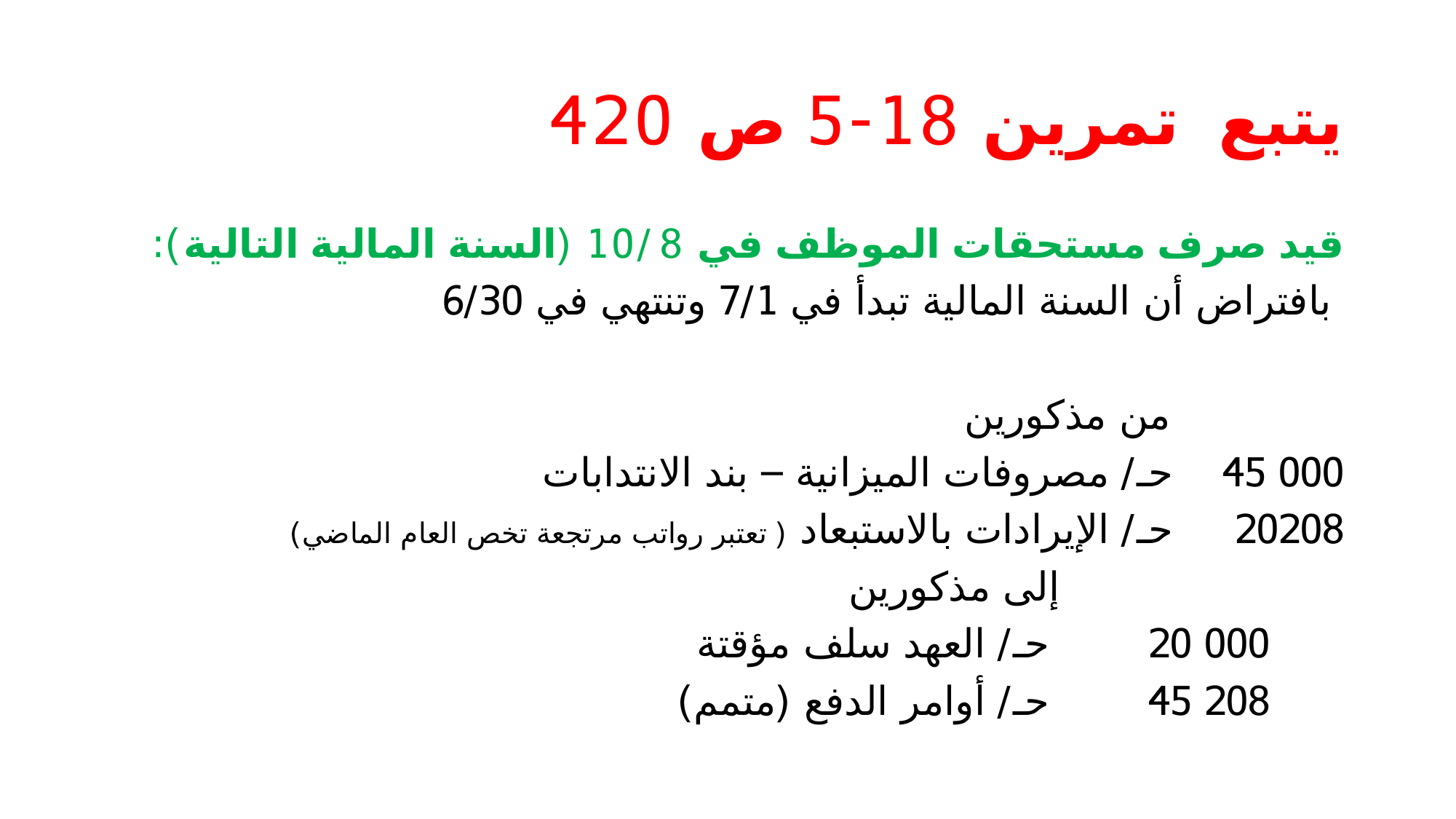

# يتبع  تمرين 18-5 ص 420
قيد صرف مستحقات الموظف في 10/8 (السنة المالية التالية):
 بافتراض أن السنة المالية تبدأ في 7/1 وتنتهي في 6/30

              من مذكورين
000 45    حـ/ مصروفات الميزانية – بند الانتدابات
20208     حـ/ الإيرادات بالاستبعاد ( تعتبر رواتب مرتجعة تخص العام الماضي)
                       إلى مذكورين
      000 20        حـ/ العهد سلف مؤقتة
      208 45        حـ/ أوامر الدفع (متمم)